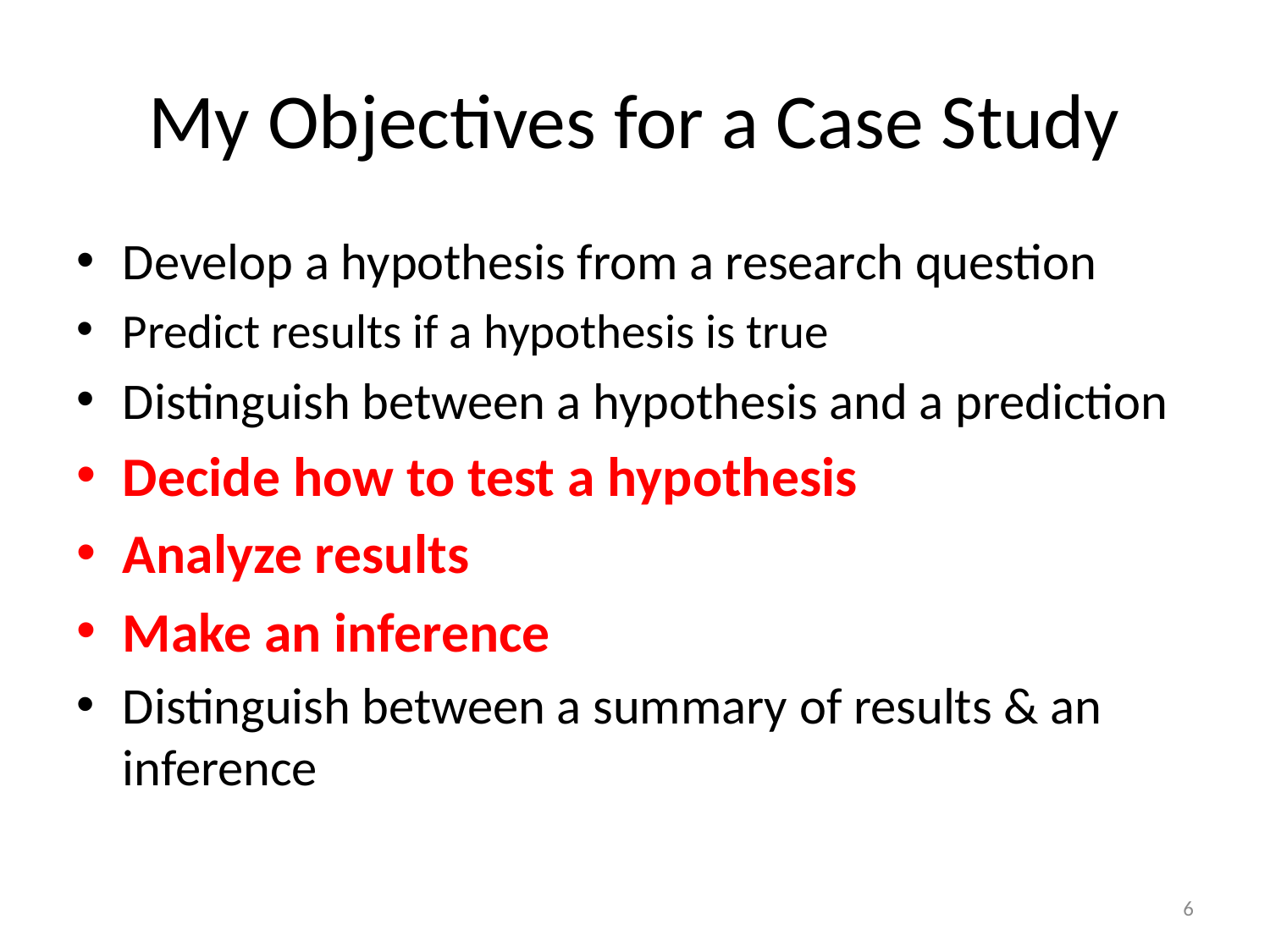

# My Objectives for a Case Study
Develop a hypothesis from a research question
Predict results if a hypothesis is true
Distinguish between a hypothesis and a prediction
Decide how to test a hypothesis
Analyze results
Make an inference
Distinguish between a summary of results & an inference
6